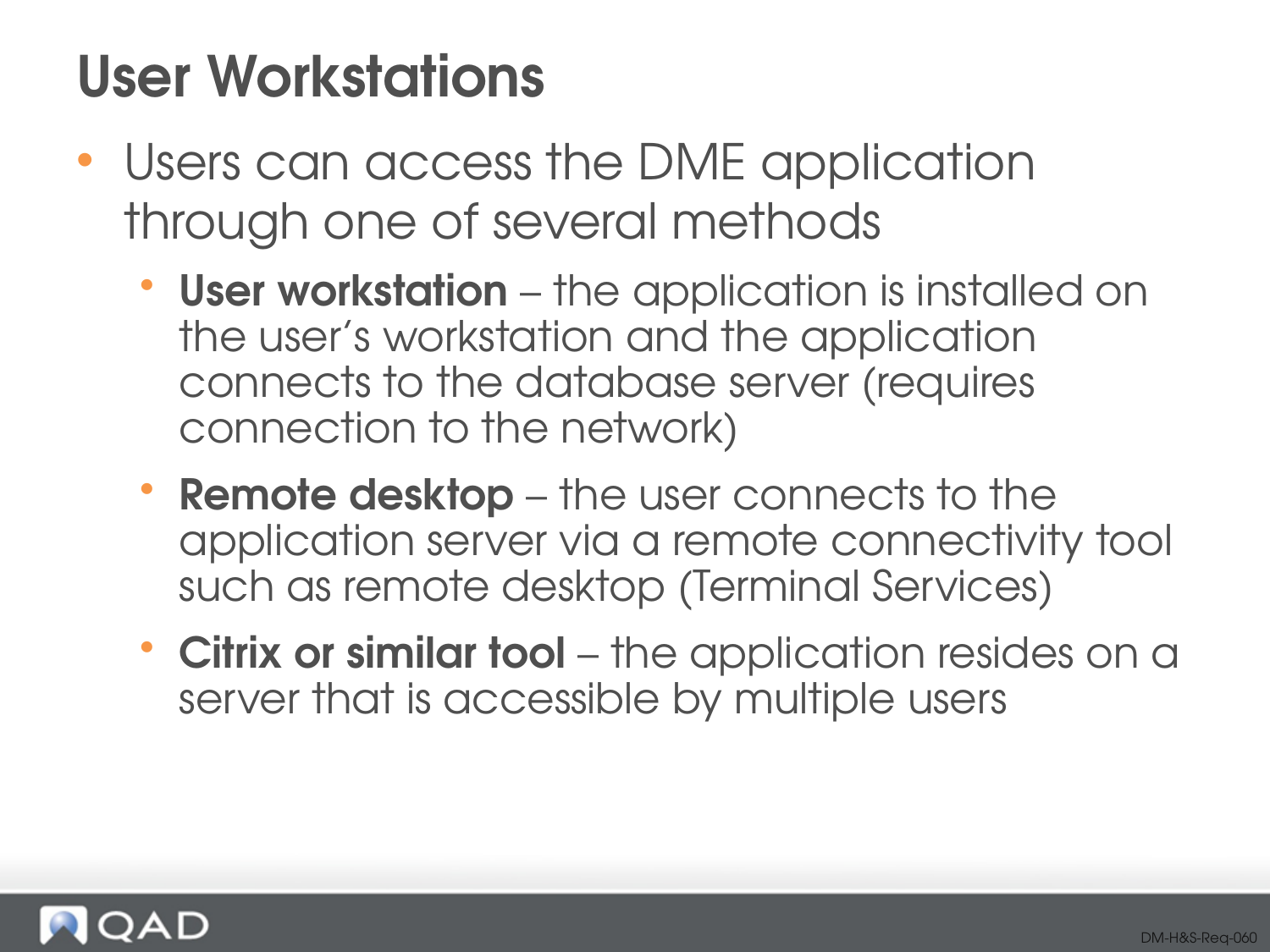

# User Workstations
Users can access the DME application through one of several methods
User workstation – the application is installed on the user’s workstation and the application connects to the database server (requires connection to the network)
Remote desktop – the user connects to the application server via a remote connectivity tool such as remote desktop (Terminal Services)
Citrix or similar tool – the application resides on a server that is accessible by multiple users

DM-H&S-Req-060